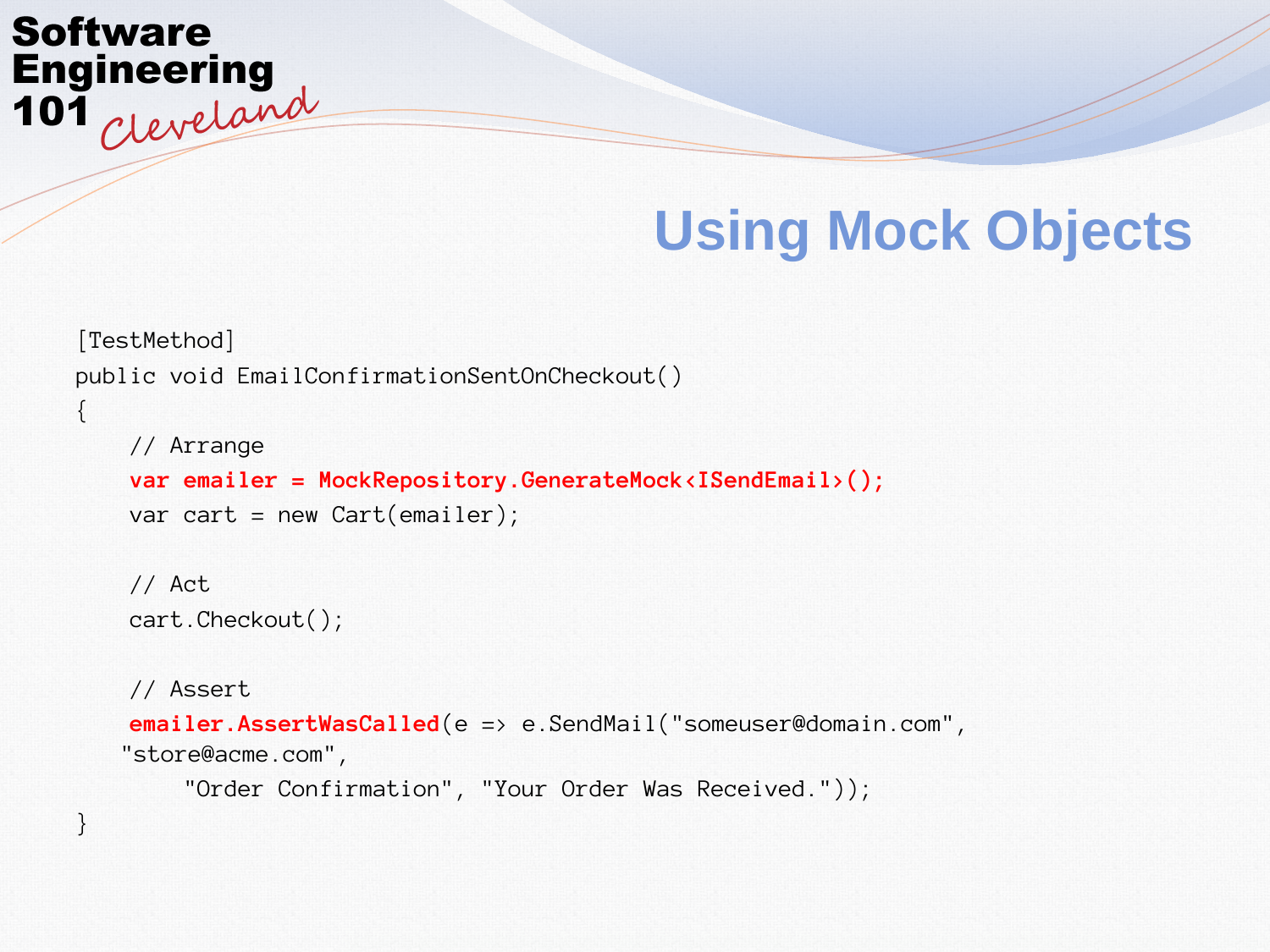

# Using Mock Objects
[TestMethod]
public void EmailConfirmationSentOnCheckout()
{
    // Arrange
    var emailer = MockRepository.GenerateMock<ISendEmail>();
    var cart = new Cart(emailer);

    // Act
    cart.Checkout();

    // Assert
    emailer.AssertWasCalled(e => e.SendMail("someuser@domain.com", "store@acme.com",
        "Order Confirmation", "Your Order Was Received."));
}